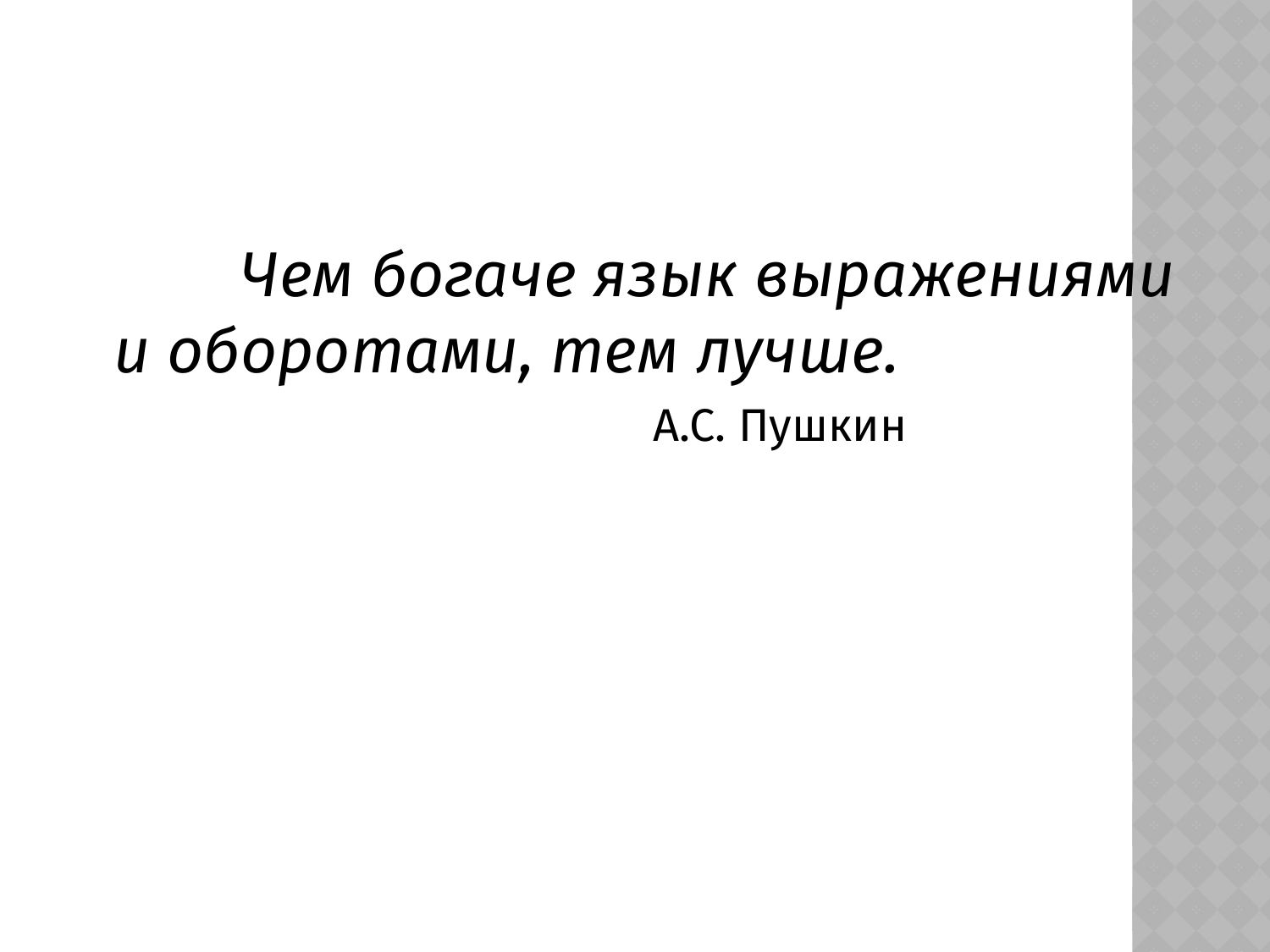

#

		Чем богаче язык выражениями и оборотами, тем лучше.
                                               А.С. Пушкин